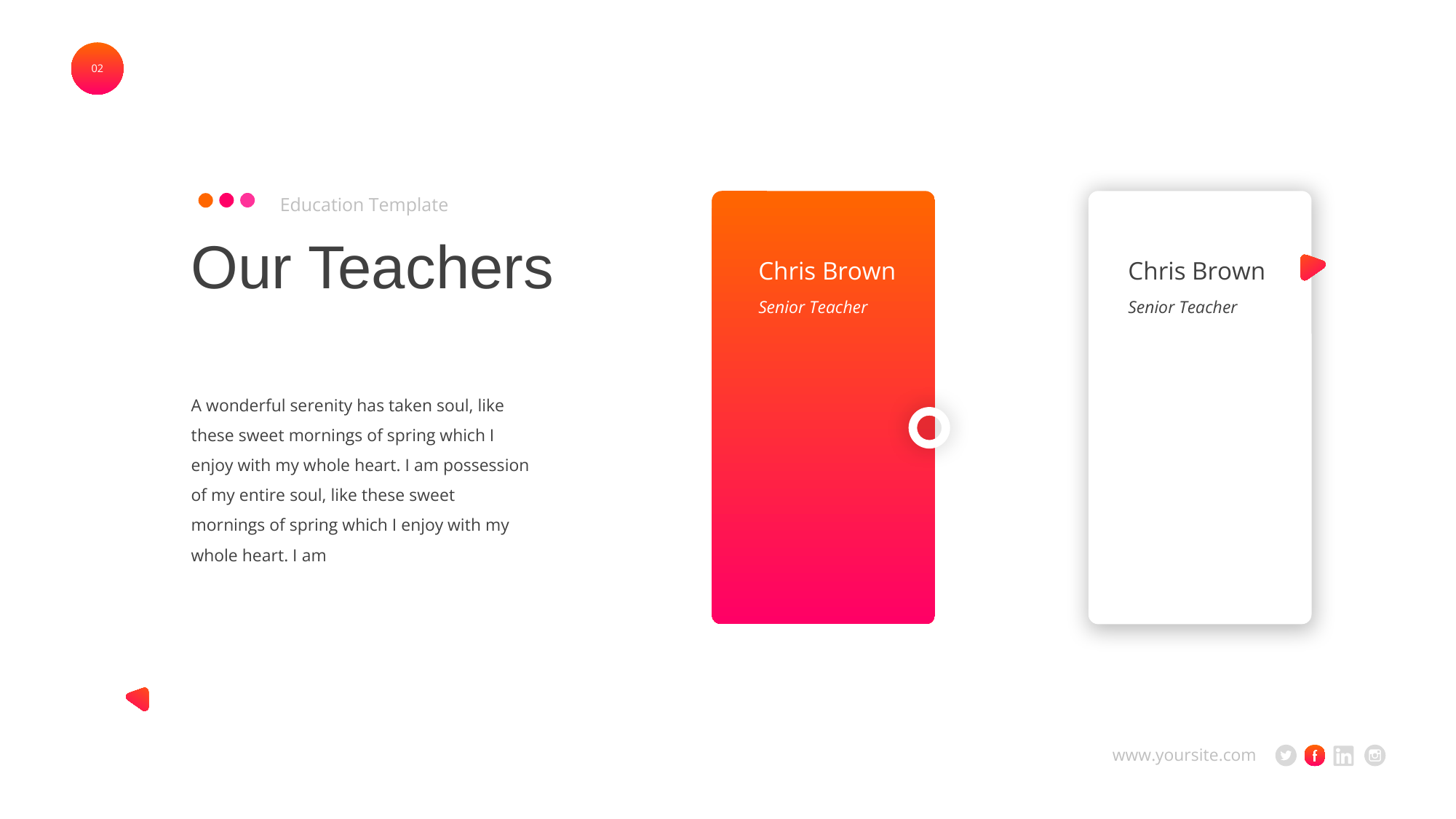

02
Education Template

Our Teachers
Chris Brown
Chris Brown

Senior Teacher
Senior Teacher
A wonderful serenity has taken soul, like these sweet mornings of spring which I enjoy with my whole heart. I am possession of my entire soul, like these sweet mornings of spring which I enjoy with my whole heart. I am

www.yoursite.com